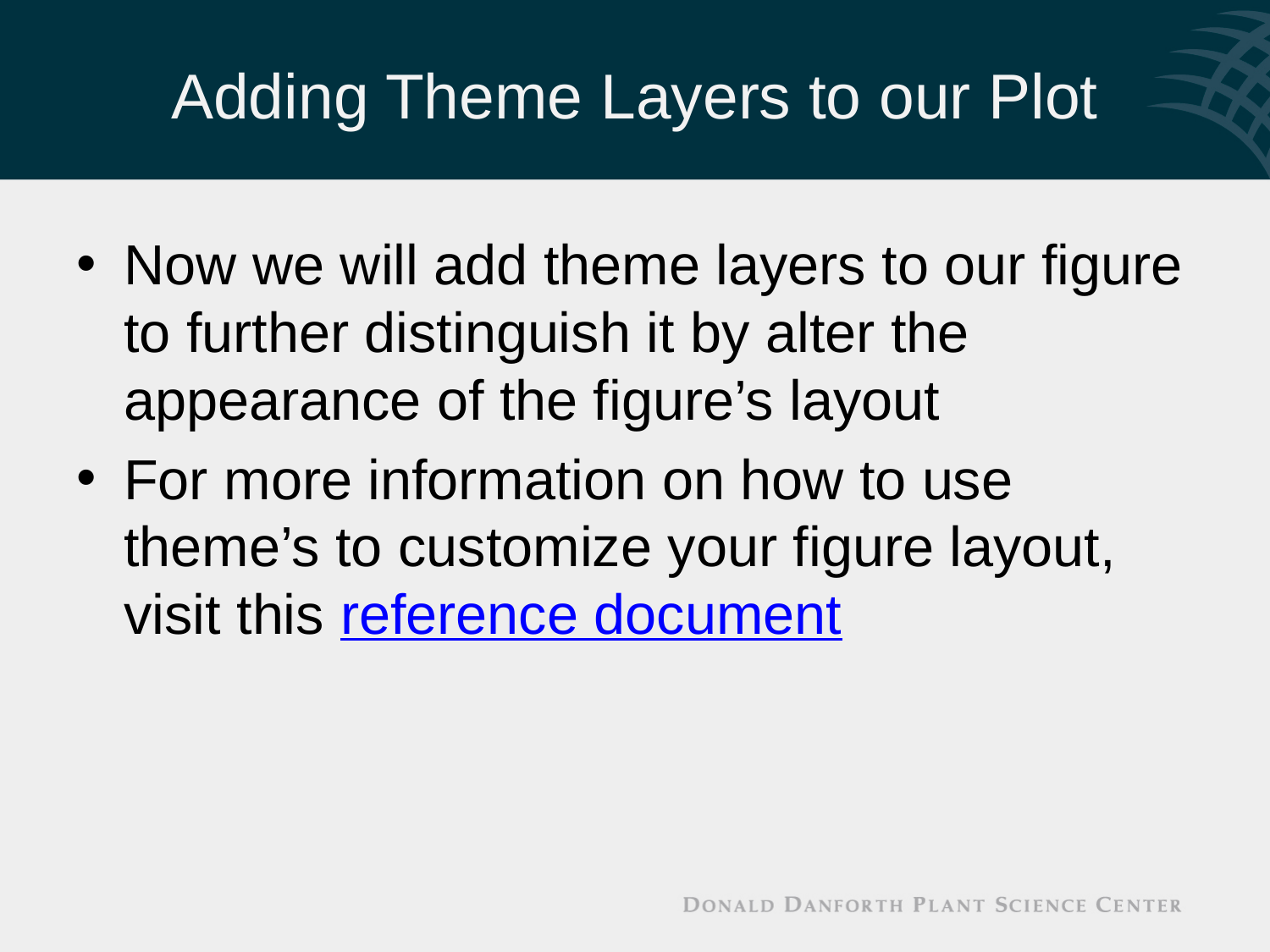

# Adding Theme Layers to our Plot
Now we will add theme layers to our figure to further distinguish it by alter the appearance of the figure’s layout
For more information on how to use theme’s to customize your figure layout, visit this reference document